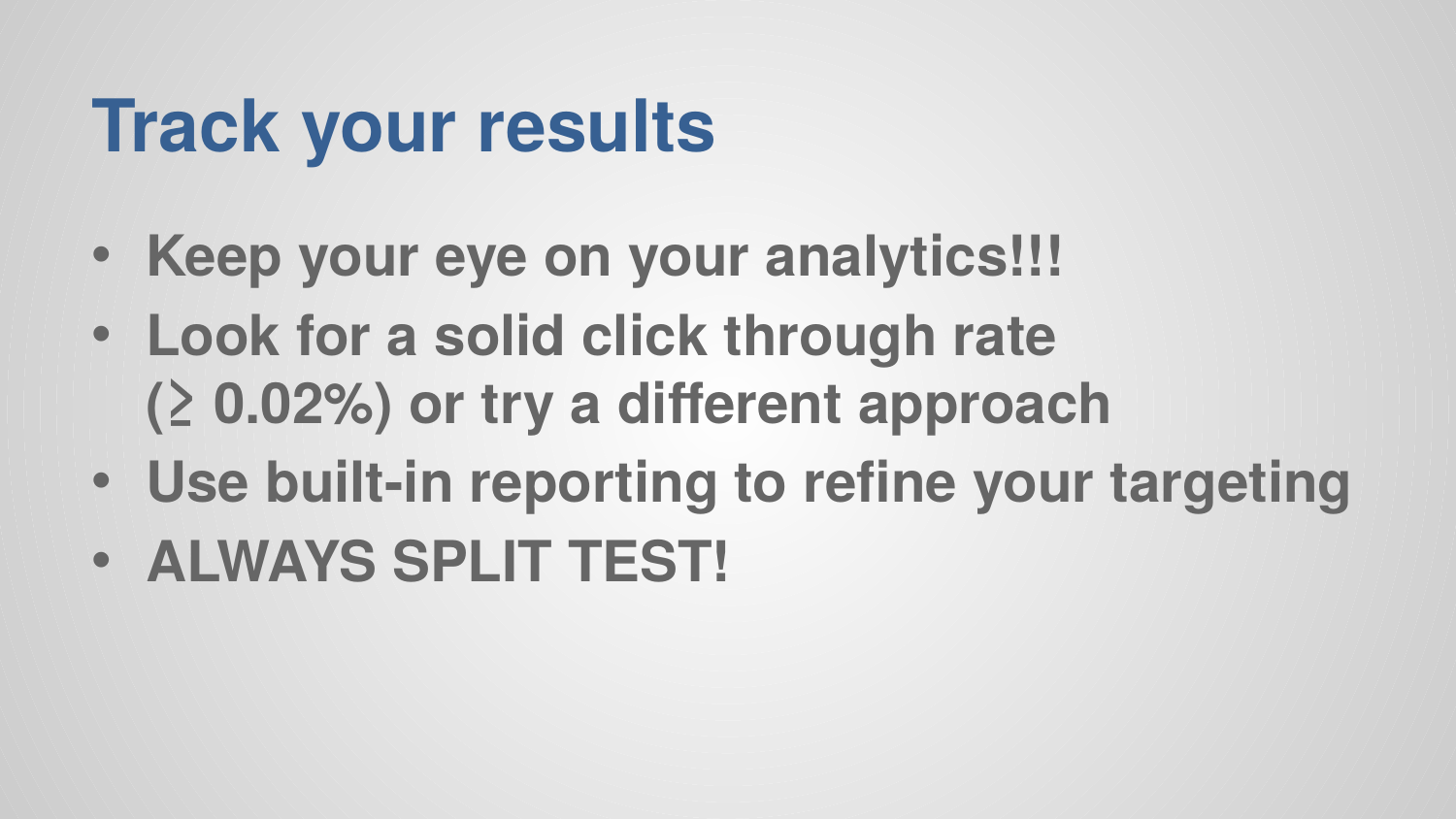

# Track your results
Keep your eye on your analytics!!!
Look for a solid click through rate
(≥ 0.02%) or try a different approach
Use built-in reporting to refine your targeting
ALWAYS SPLIT TEST!